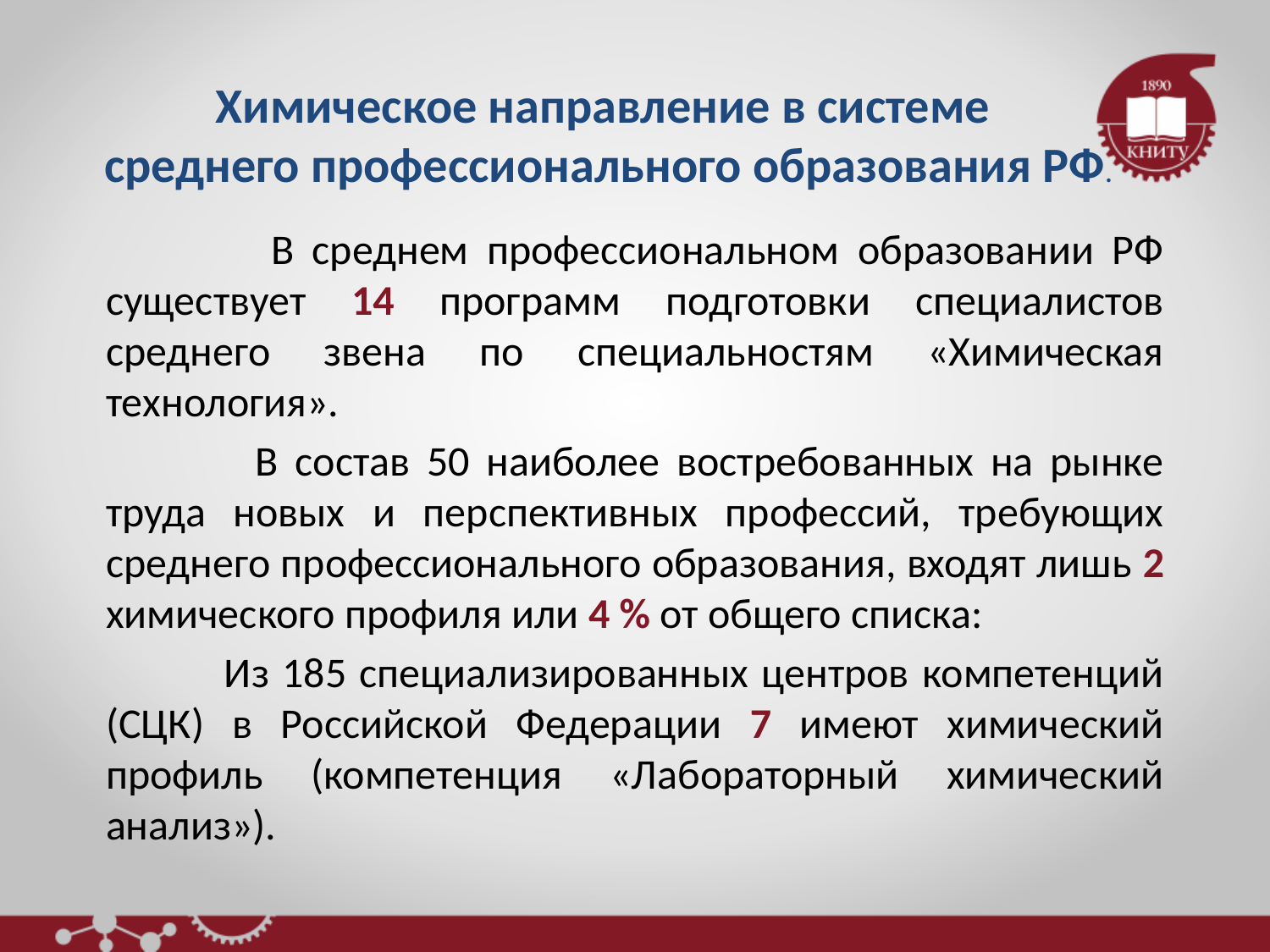

# Химическое направление в системе среднего профессионального образования РФ.
         В среднем профессиональном образовании РФ существует 14 программ подготовки специалистов среднего звена по специальностям «Химическая технология».
         В состав 50 наиболее востребованных на рынке труда новых и перспективных профессий, требующих среднего профессионального образования, входят лишь 2 химического профиля или 4 % от общего списка:
         Из 185 специализированных центров компетенций (СЦК) в Российской Федерации 7 имеют химический профиль (компетенция «Лабораторный химический анализ»).